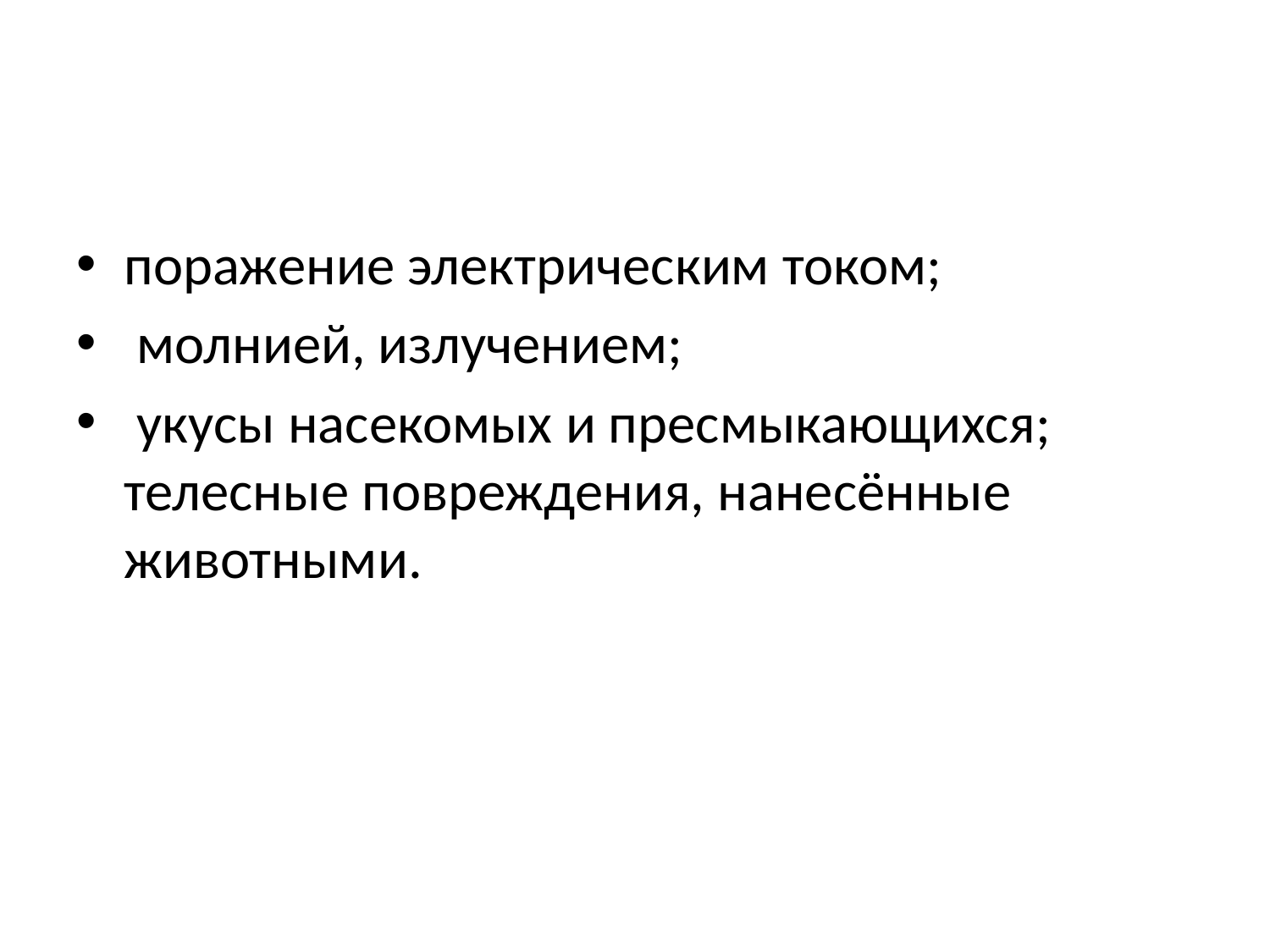

#
поражение электрическим током;
 молнией, излучением;
 укусы насекомых и пресмыкающихся; телесные повреждения, нанесённые животными.